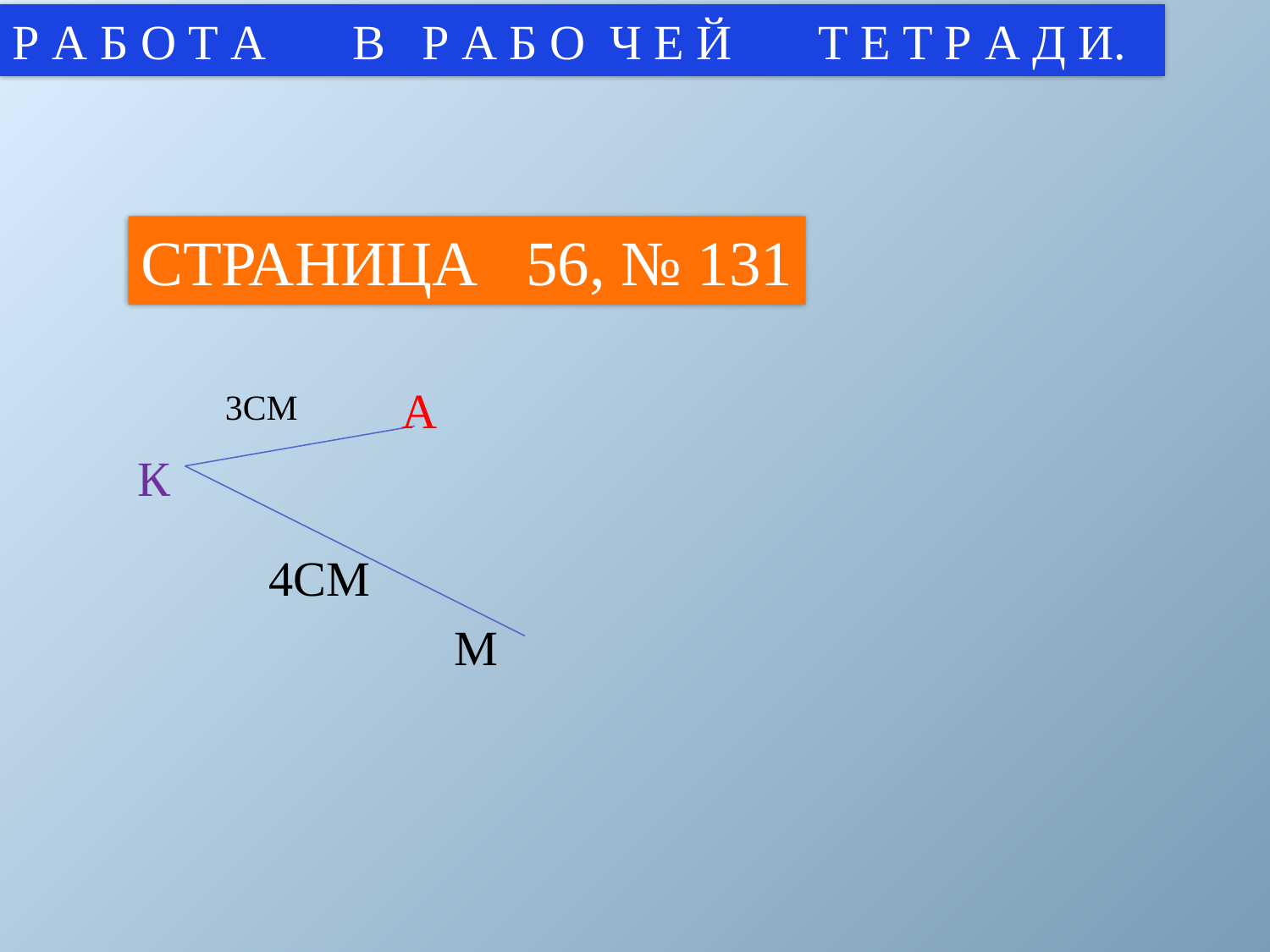

Р А Б О Т А       В   Р А Б О  Ч Е Й       Т Е Т Р А Д И.
СТРАНИЦА   56, № 131
А
3СМ
К
4СМ
М